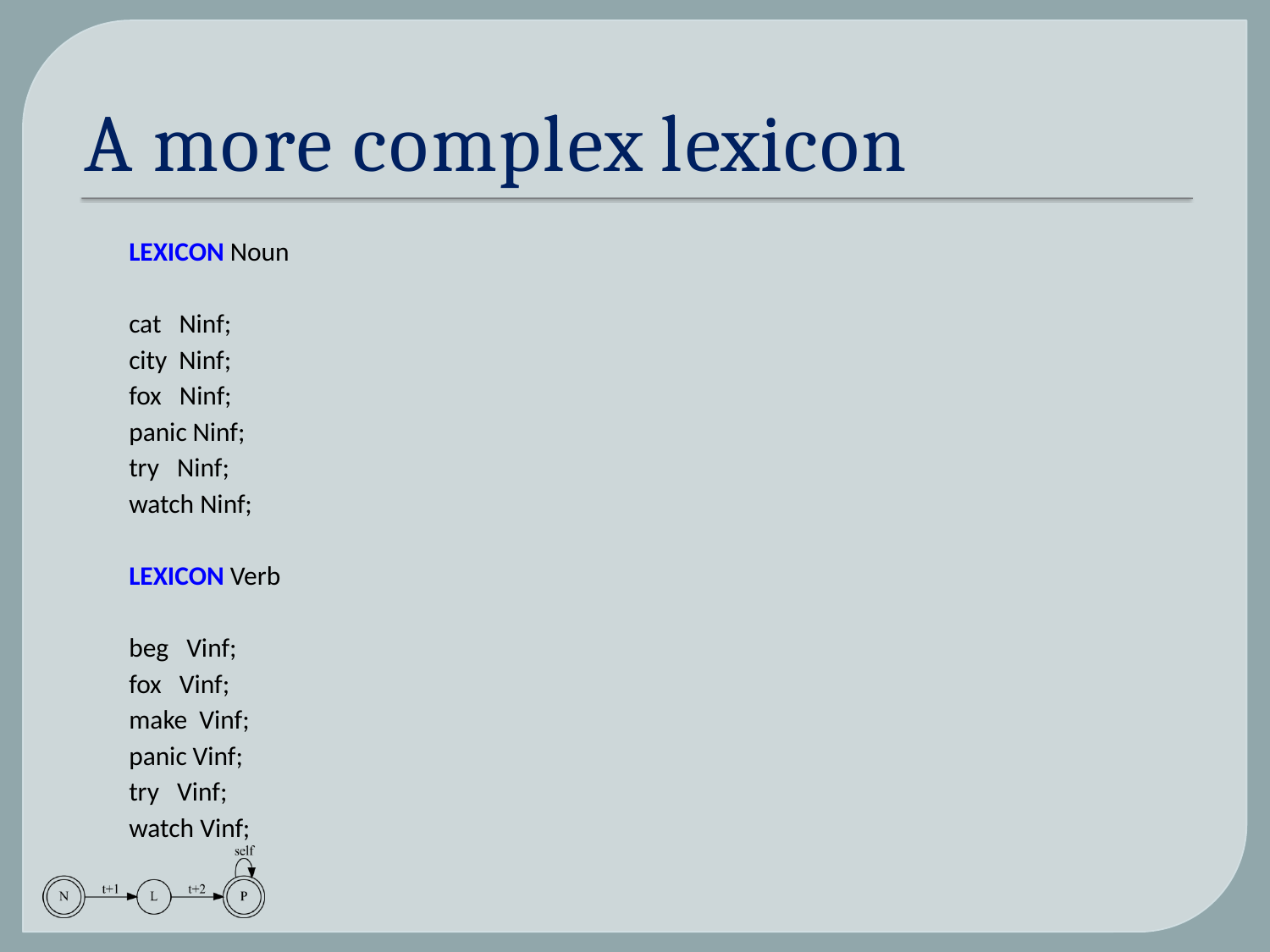

# A more complex lexicon
LEXICON Noun

cat   Ninf;
city  Ninf;
fox   Ninf;
panic Ninf;
try   Ninf;
watch Ninf;

LEXICON Verb

beg   Vinf;
fox   Vinf;
make  Vinf;
panic Vinf;
try   Vinf;
watch Vinf;